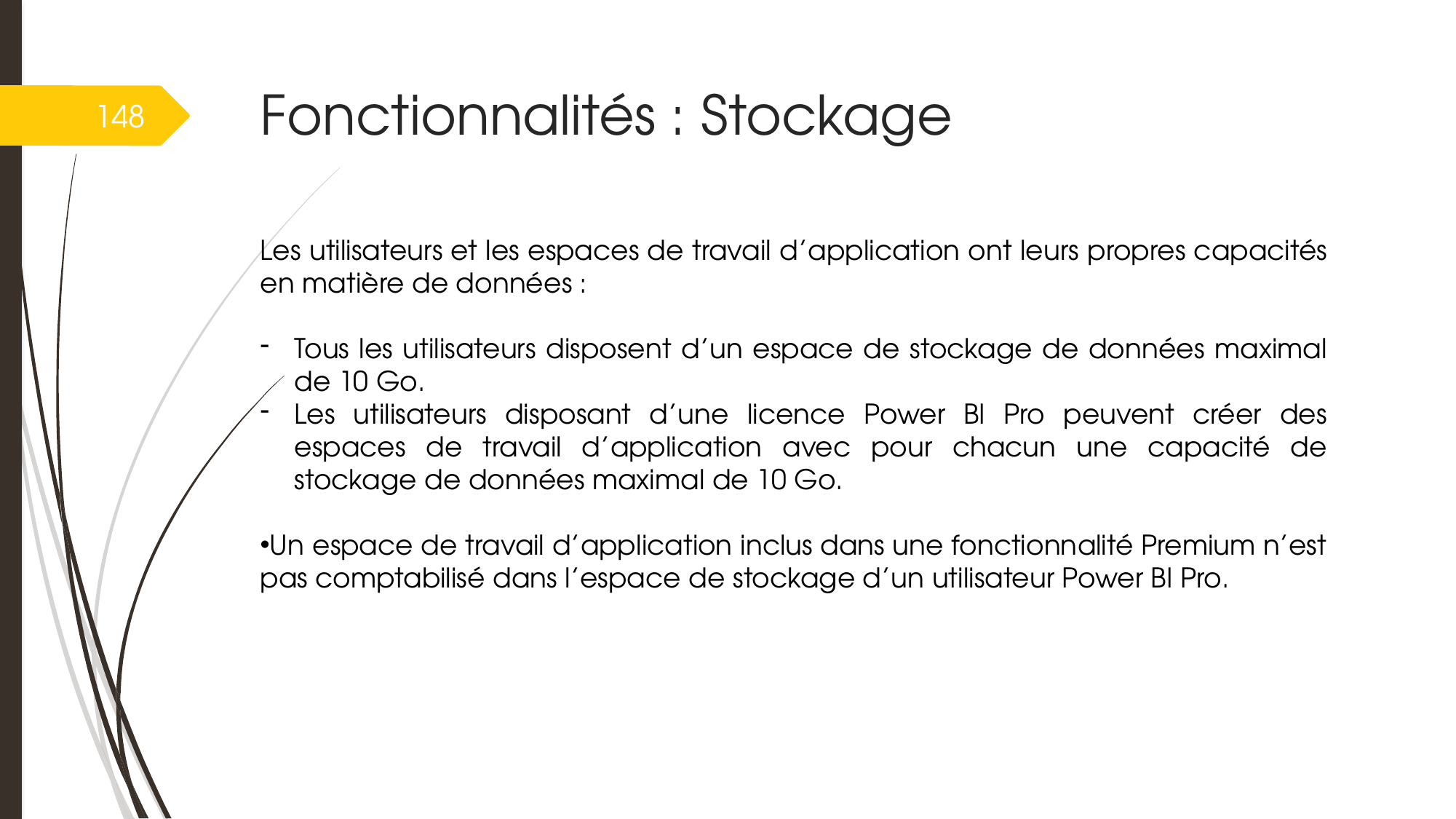

# Fonctionnalités : Stockage
148
Les utilisateurs et les espaces de travail d’application ont leurs propres capacités en matière de données :

Tous les utilisateurs disposent d’un espace de stockage de données maximal de 10 Go.
Les utilisateurs disposant d’une licence Power BI Pro peuvent créer des espaces de travail d’application avec pour chacun une capacité de stockage de données maximal de 10 Go.

Un espace de travail d’application inclus dans une fonctionnalité Premium n’est pas comptabilisé dans l’espace de stockage d’un utilisateur Power BI Pro.